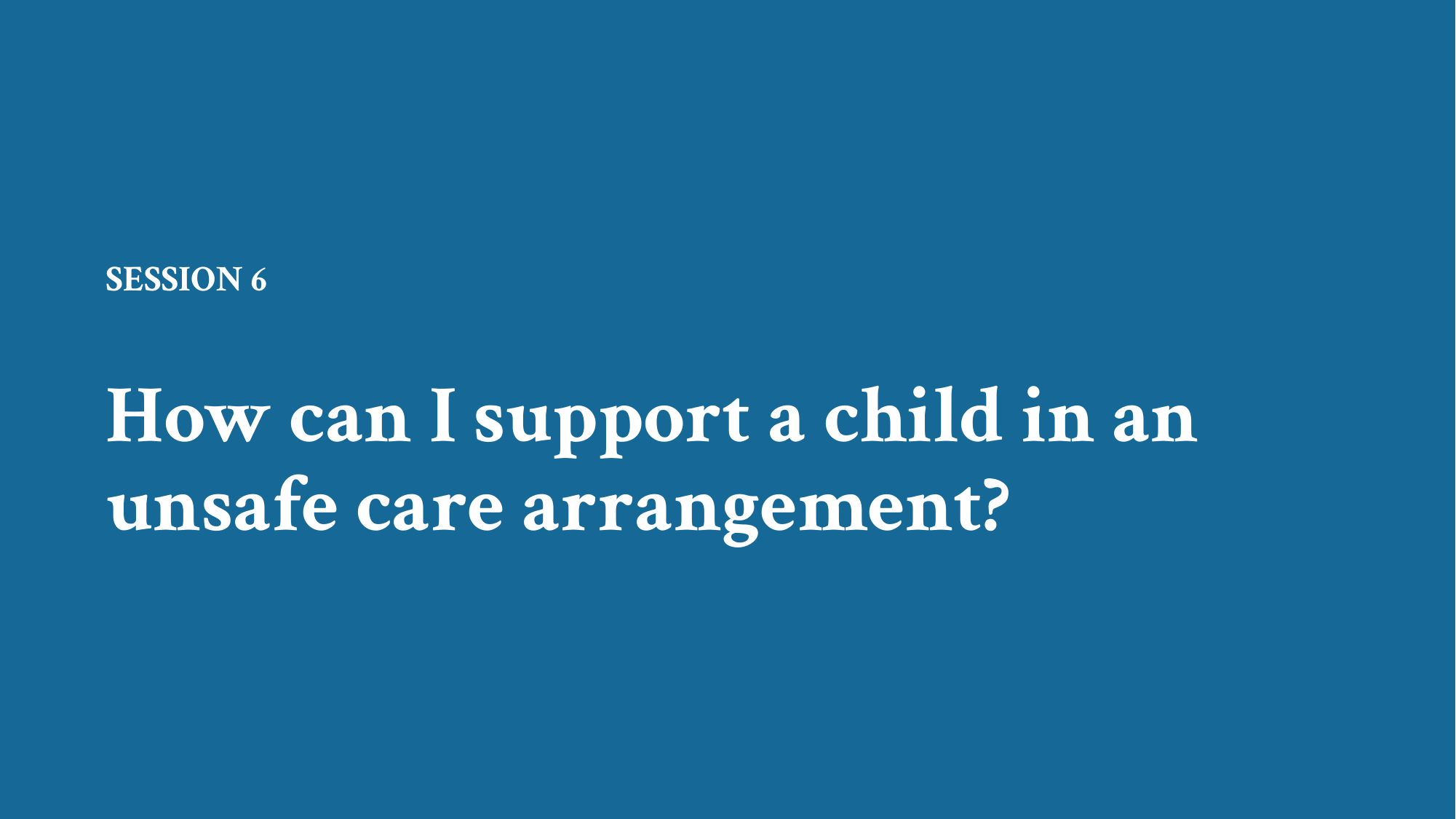

SESSION 6
How can I support a child in an unsafe care arrangement?